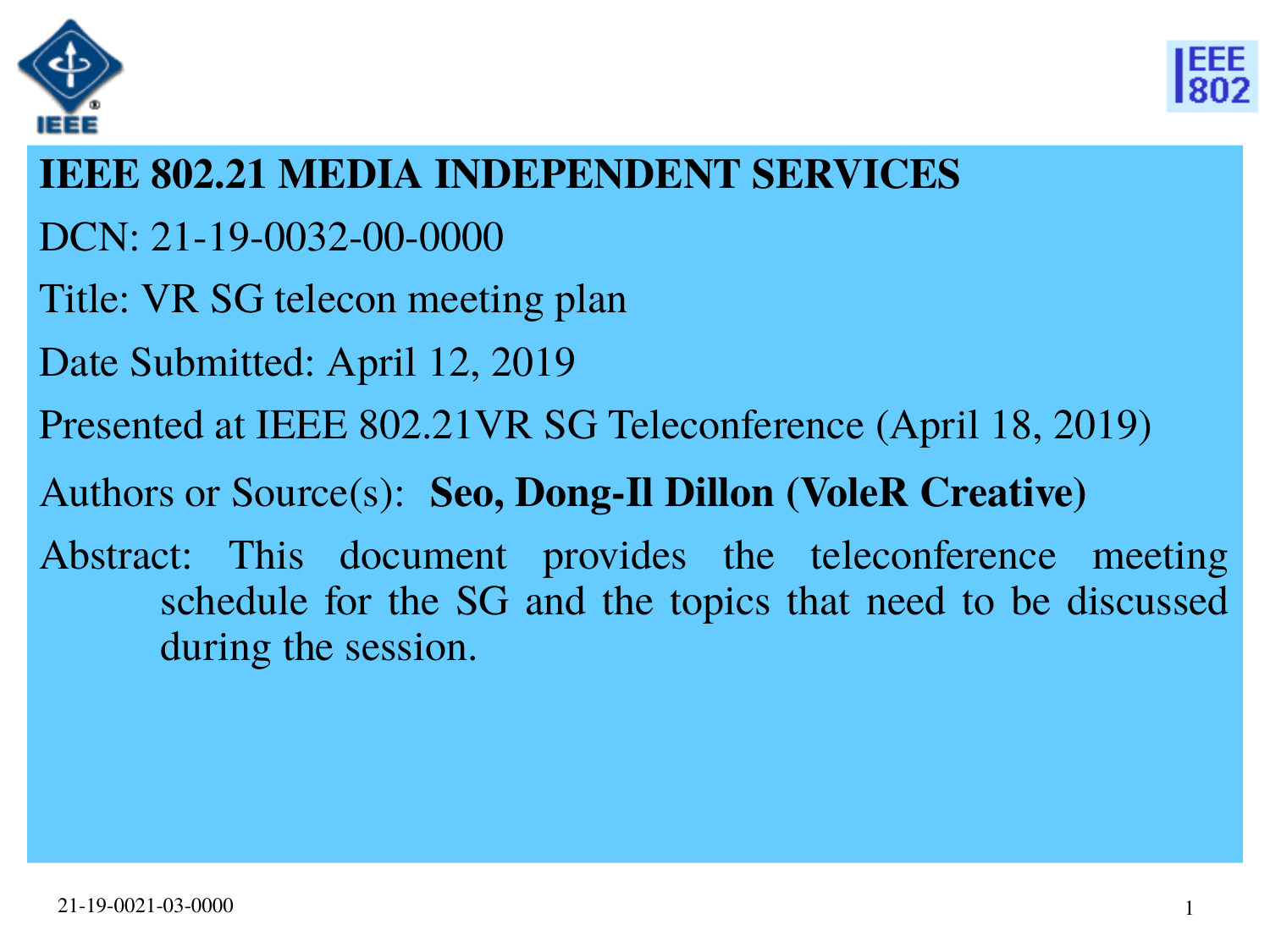

IEEE 802.21 MEDIA INDEPENDENT SERVICES
DCN: 21-19-0032-00-0000
Title: VR SG telecon meeting plan
Date Submitted: April 12, 2019
Presented at IEEE 802.21VR SG Teleconference (April 18, 2019)
Authors or Source(s):  Seo, Dong-Il Dillon (VoleR Creative)
Abstract: This document provides the teleconference meeting schedule for the SG and the topics that need to be discussed during the session.
1
21-19-0021-03-0000